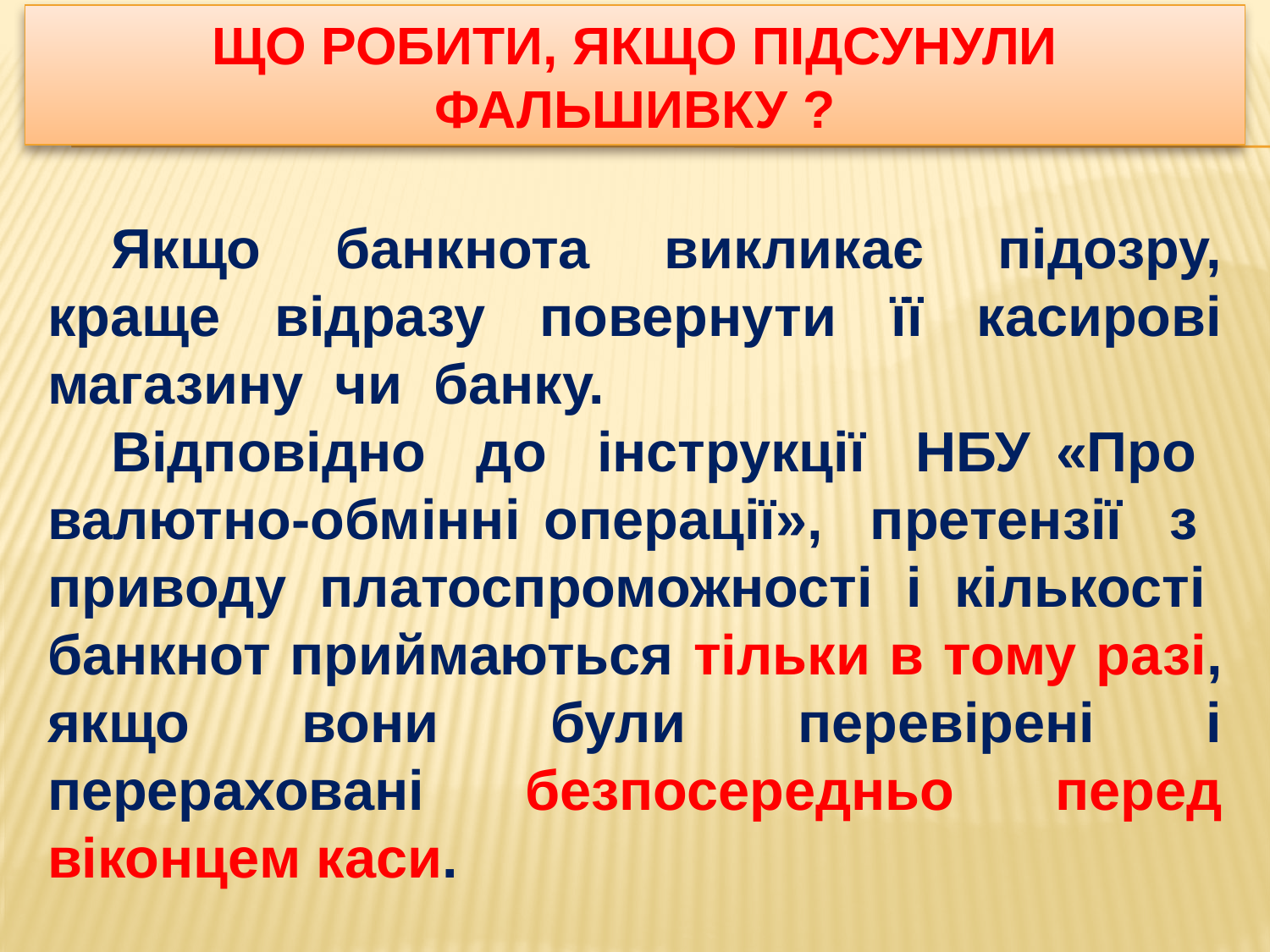

ЩО РОБИТИ, ЯКЩО ПІДСУНУЛИ ФАЛЬШИВКУ ?
Якщо банкнота викликає підозру, краще відразу повернути її касирові магазину  чи  банку.
Відповідно  до  інструкції  НБУ «Про  валютно-обмінні операції»,  претензії  з  приводу  платоспроможності  і  кількості  банкнот приймаються тільки в тому разі, якщо вони були перевірені і перераховані безпосередньо перед віконцем каси.